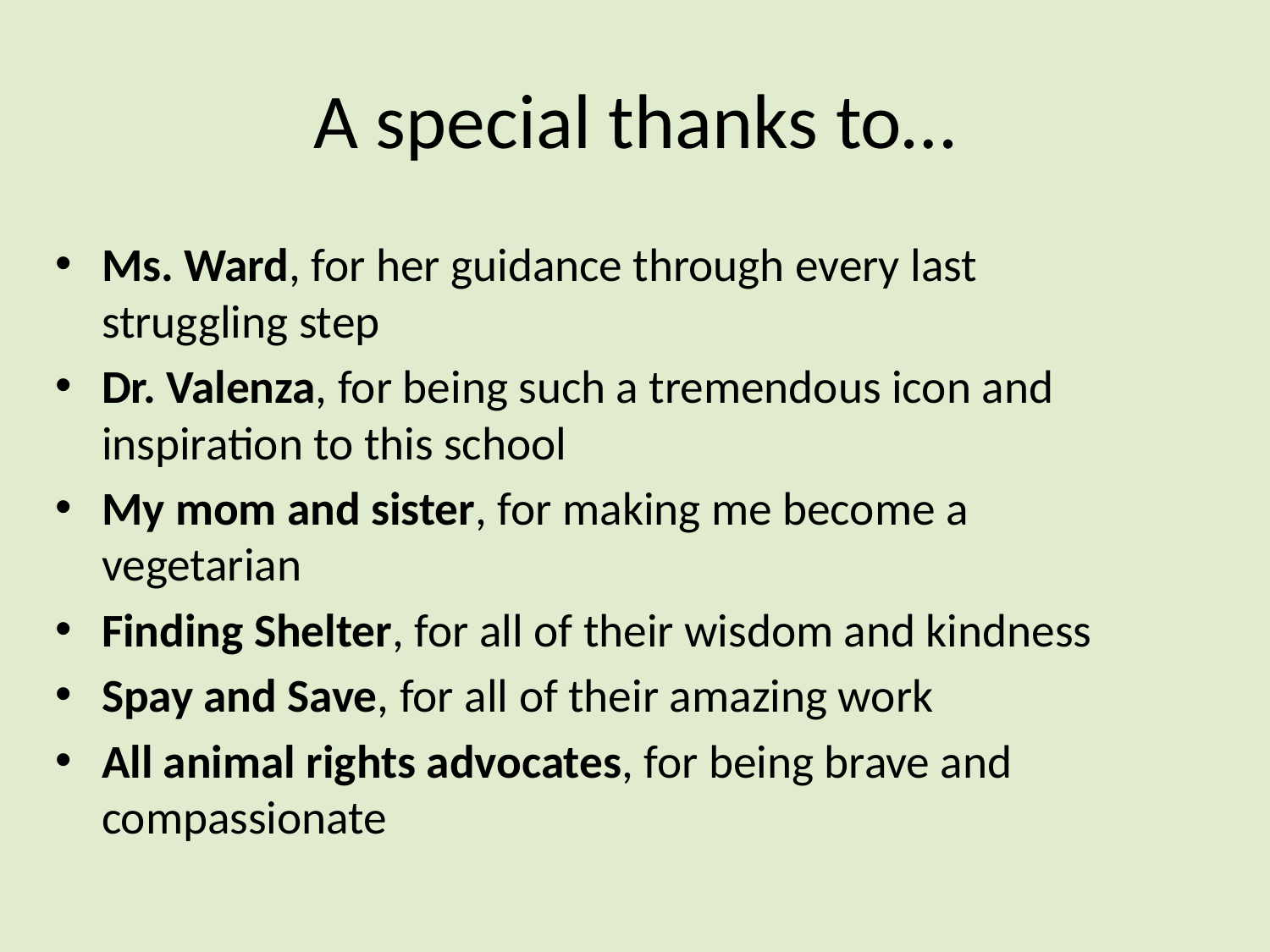

# A special thanks to…
Ms. Ward, for her guidance through every last struggling step
Dr. Valenza, for being such a tremendous icon and inspiration to this school
My mom and sister, for making me become a vegetarian
Finding Shelter, for all of their wisdom and kindness
Spay and Save, for all of their amazing work
All animal rights advocates, for being brave and compassionate